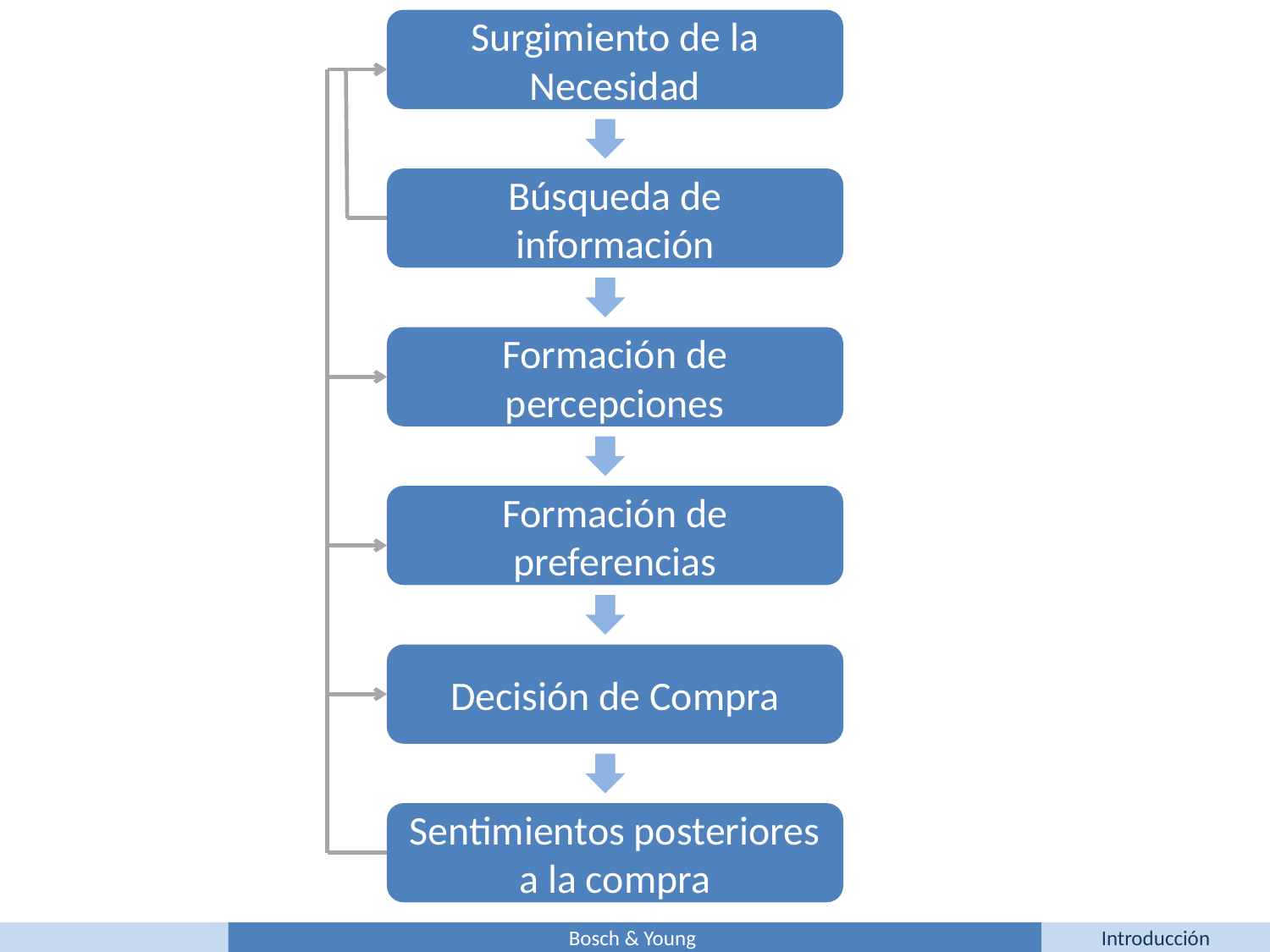

Surgimiento de la Necesidad

Búsqueda de información

Formación de percepciones

Formación de preferencias

Decisión de Compra

Sentimientos posteriores a la compra

Bosch & Young
Introducción